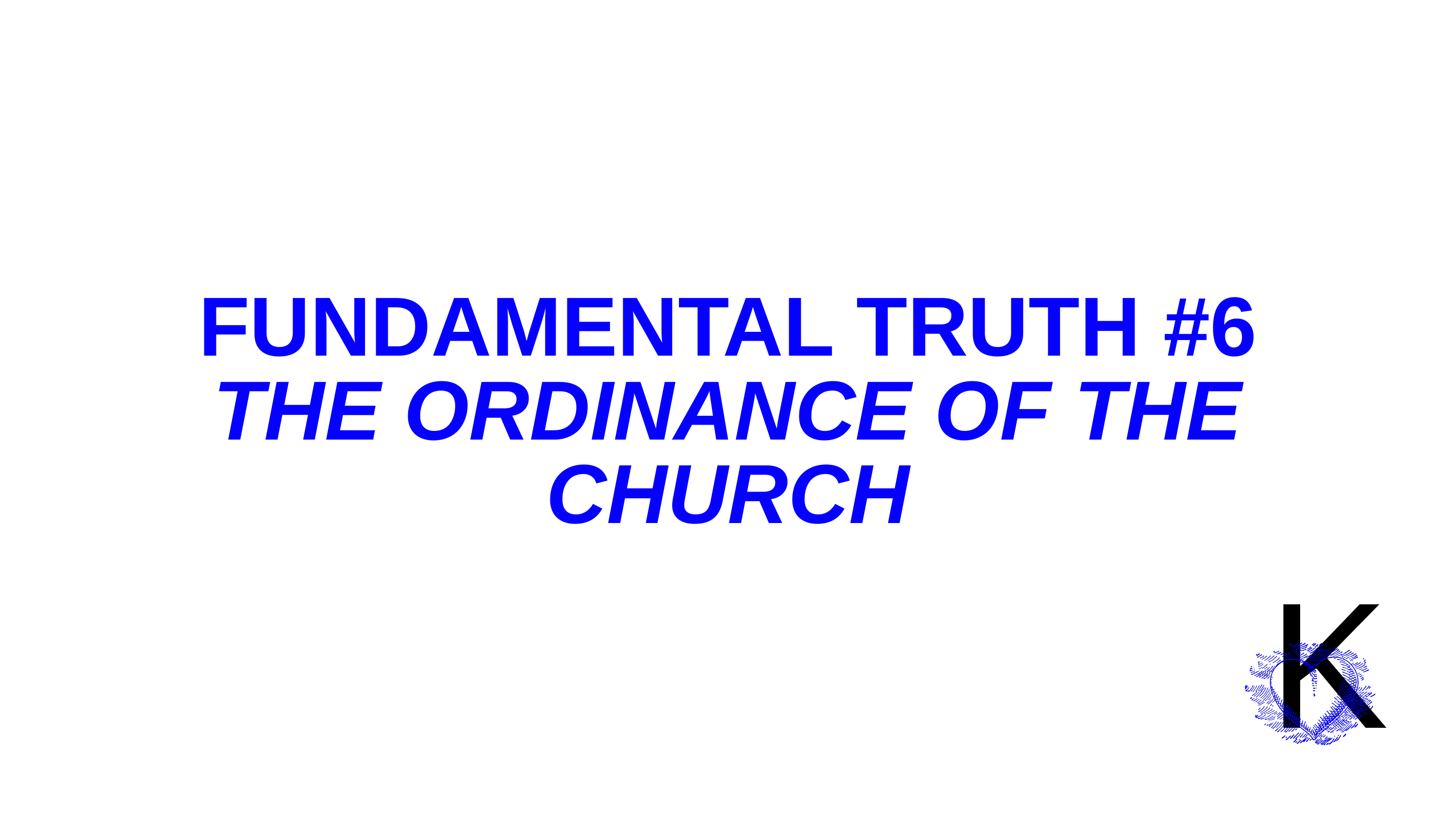

FUNDAMENTAL TRUTH #6
THE ORDINANCE OF THE CHURCH
K